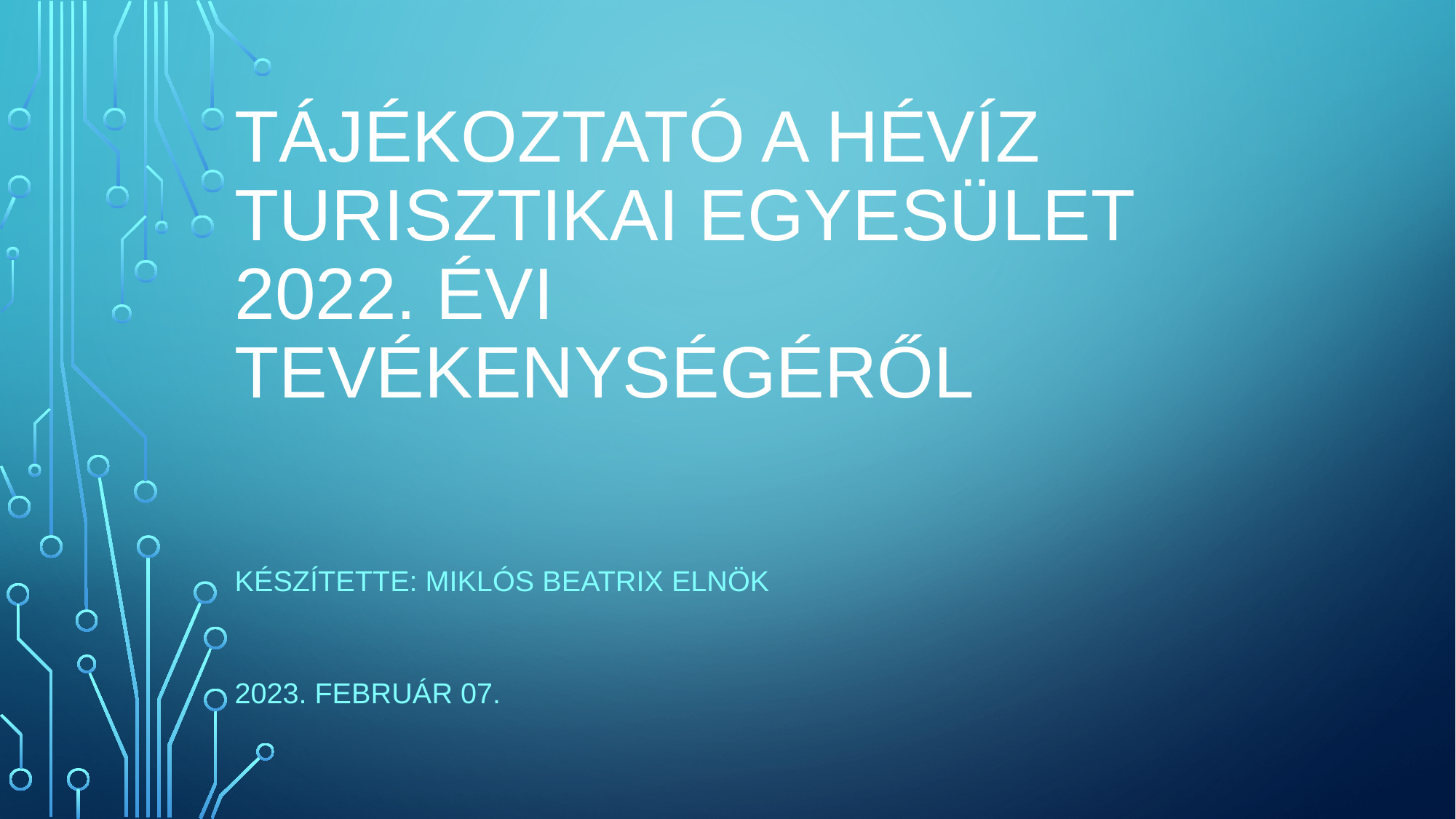

# Tájékoztató a Hévíz Turisztikai Egyesület 2022. évi tevékenységéről
Készítette: Miklós Beatrix Elnök

2023. Február 07.